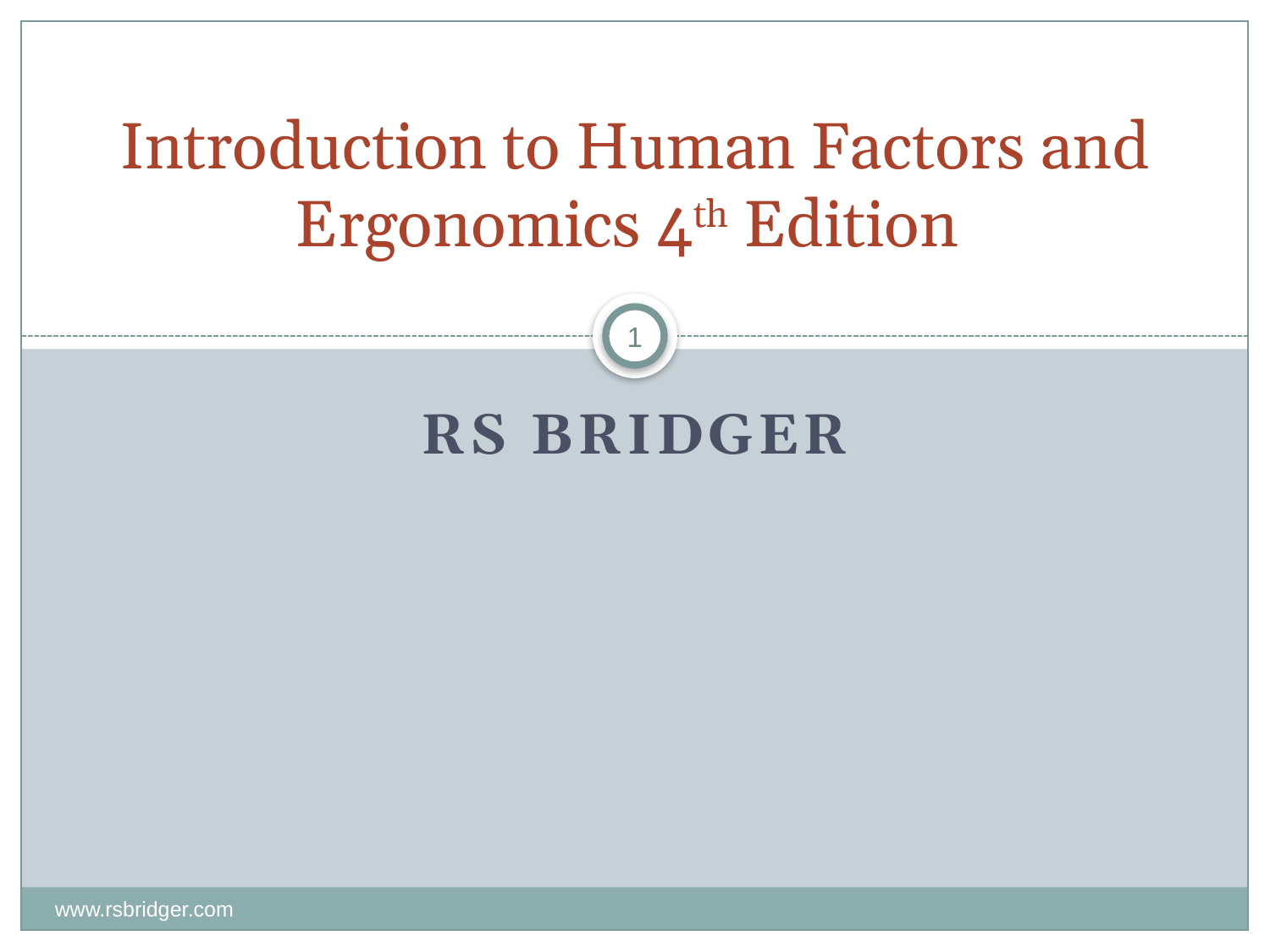

# Introduction to Human Factors and Ergonomics 4th Edition
1
Rs Bridger
www.rsbridger.com